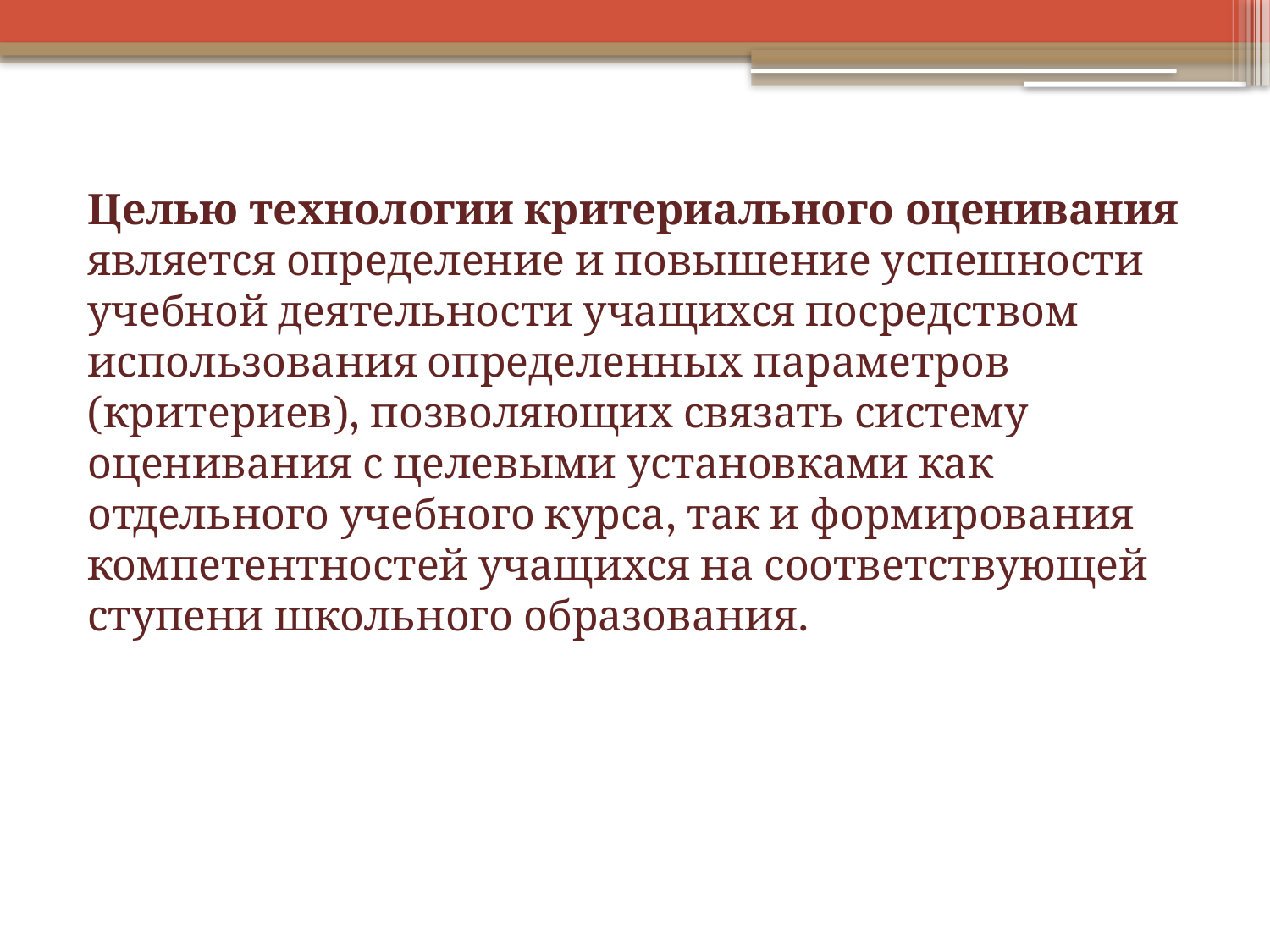

Целью технологии критериального оценивания является определение и повышение успешности учебной деятельности учащихся посредством использования определенных параметров (критериев), позволяющих связать систему оценивания с целевыми установками как отдельного учебного курса, так и формирования компетентностей учащихся на соответствующей ступени школьного образования.